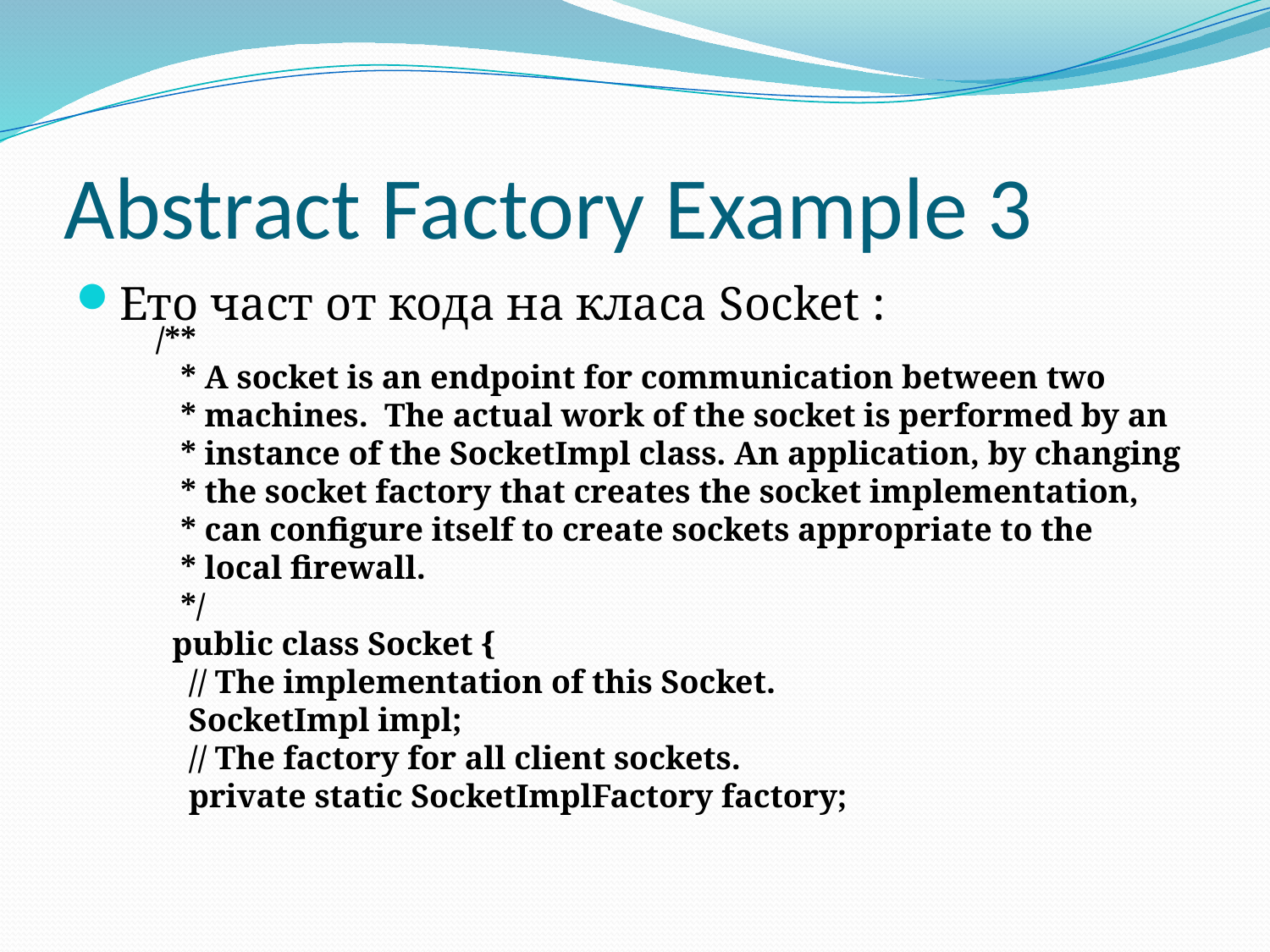

# Abstract Factory Example 3
Ето част от кода на класа Socket :
 /**
    * A socket is an endpoint for communication between two
    * machines.  The actual work of the socket is performed by an
    * instance of the SocketImpl class. An application, by changing
    * the socket factory that creates the socket implementation,
    * can configure itself to create sockets appropriate to the
    * local firewall.
    */
   public class Socket {
     // The implementation of this Socket.
     SocketImpl impl;
     // The factory for all client sockets.
     private static SocketImplFactory factory;